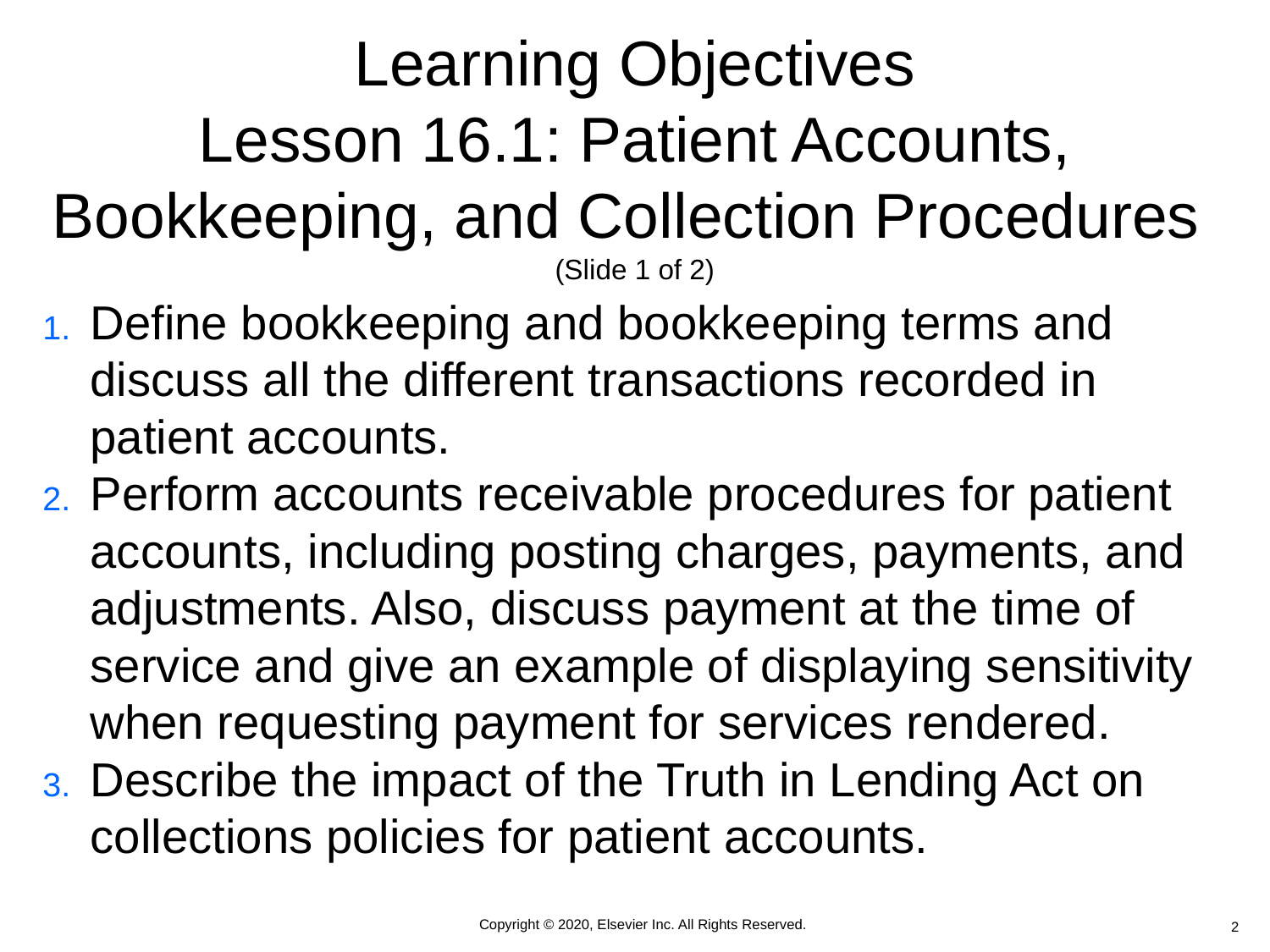

# Learning Objectives Lesson 16.1: Patient Accounts, Bookkeeping, and Collection Procedures (Slide 1 of 2)
Define bookkeeping and bookkeeping terms and discuss all the different transactions recorded in patient accounts.
Perform accounts receivable procedures for patient accounts, including posting charges, payments, and adjustments. Also, discuss payment at the time of service and give an example of displaying sensitivity when requesting payment for services rendered.
Describe the impact of the Truth in Lending Act on collections policies for patient accounts.